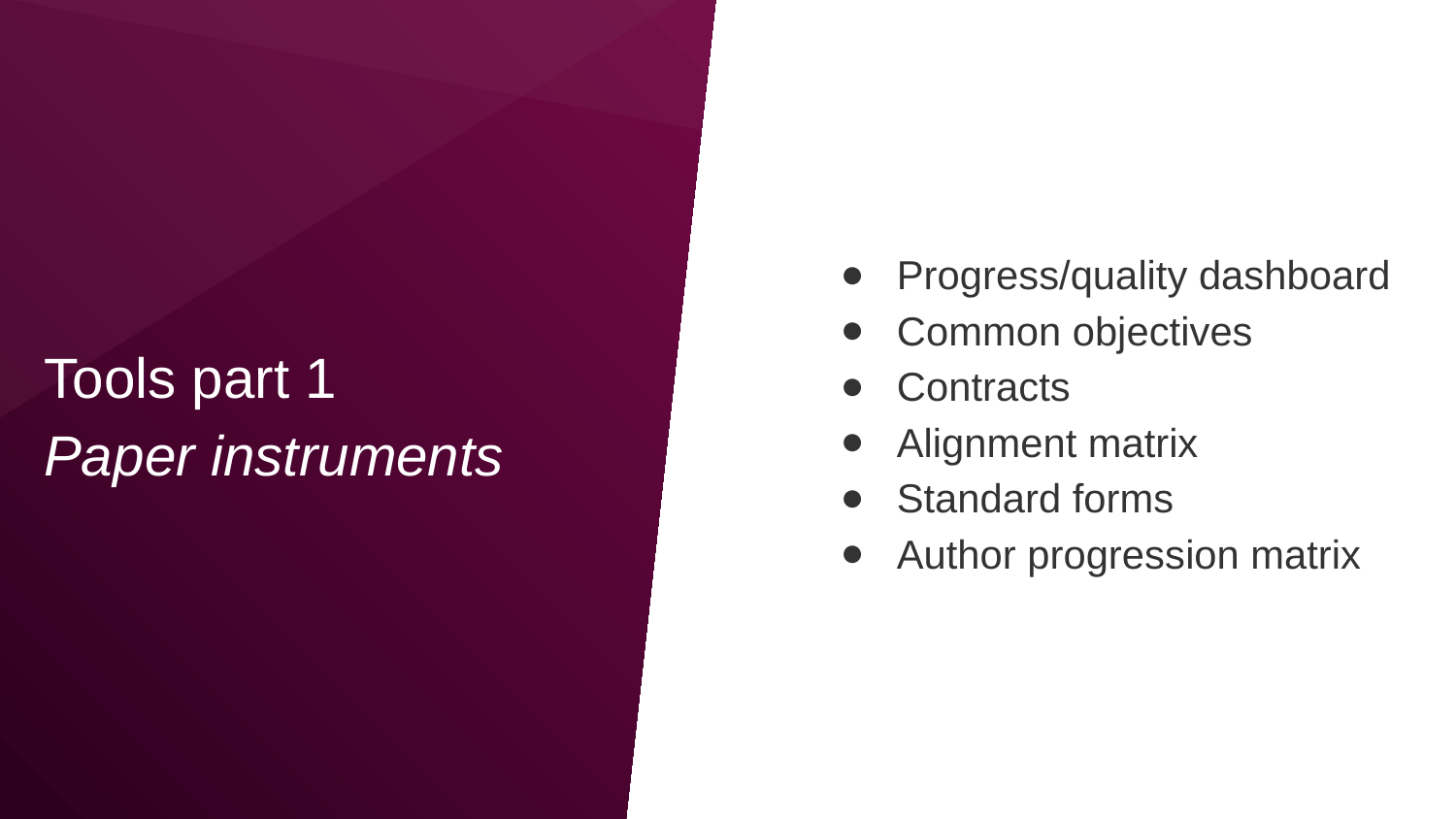

# Tools part 1
Paper instruments
Progress/quality dashboard
Common objectives
Contracts
Alignment matrix
Standard forms
Author progression matrix